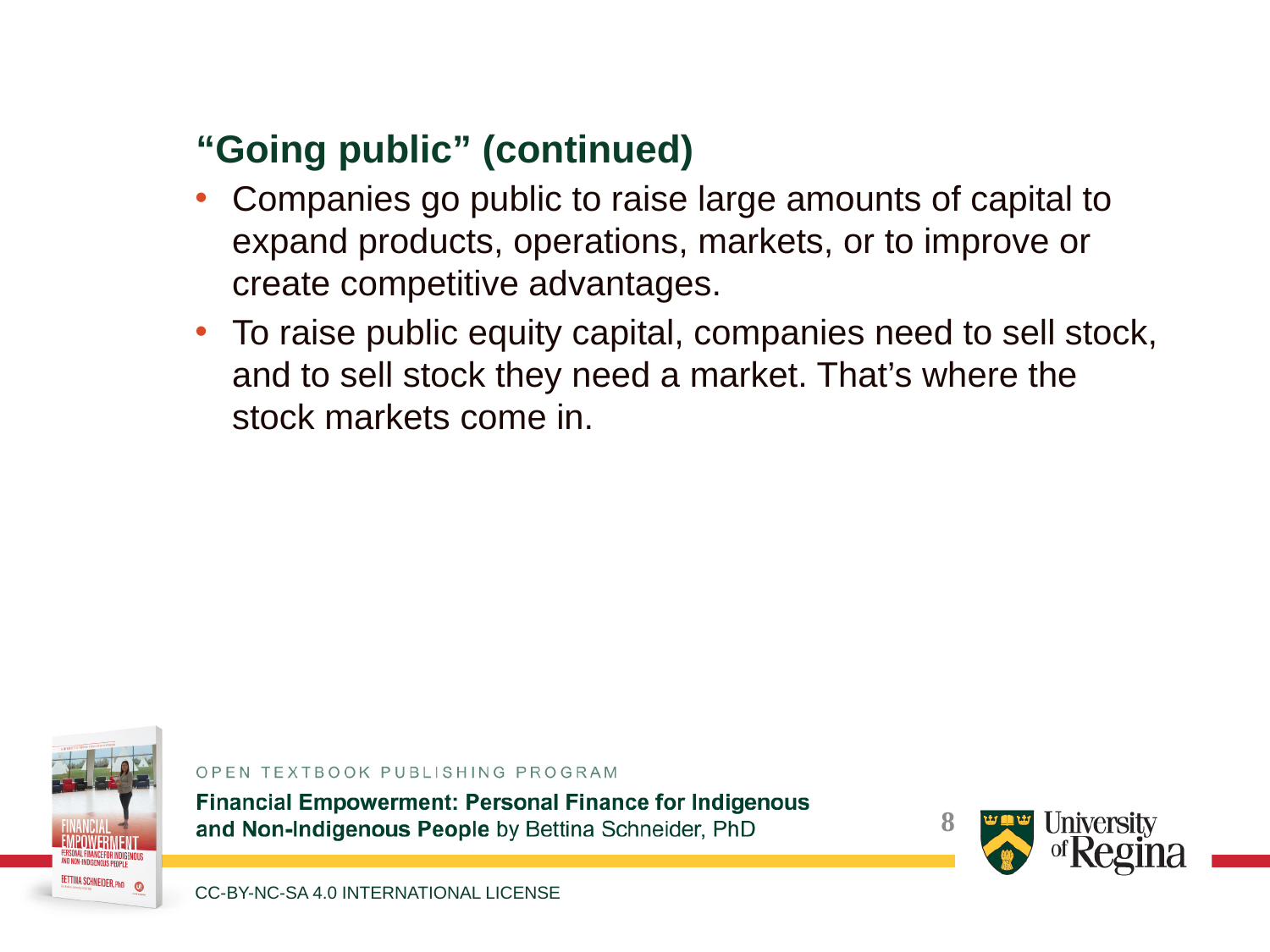

“Going public” (continued)
Companies go public to raise large amounts of capital to expand products, operations, markets, or to improve or create competitive advantages.
To raise public equity capital, companies need to sell stock, and to sell stock they need a market. That’s where the stock markets come in.
CC-BY-NC-SA 4.0 INTERNATIONAL LICENSE